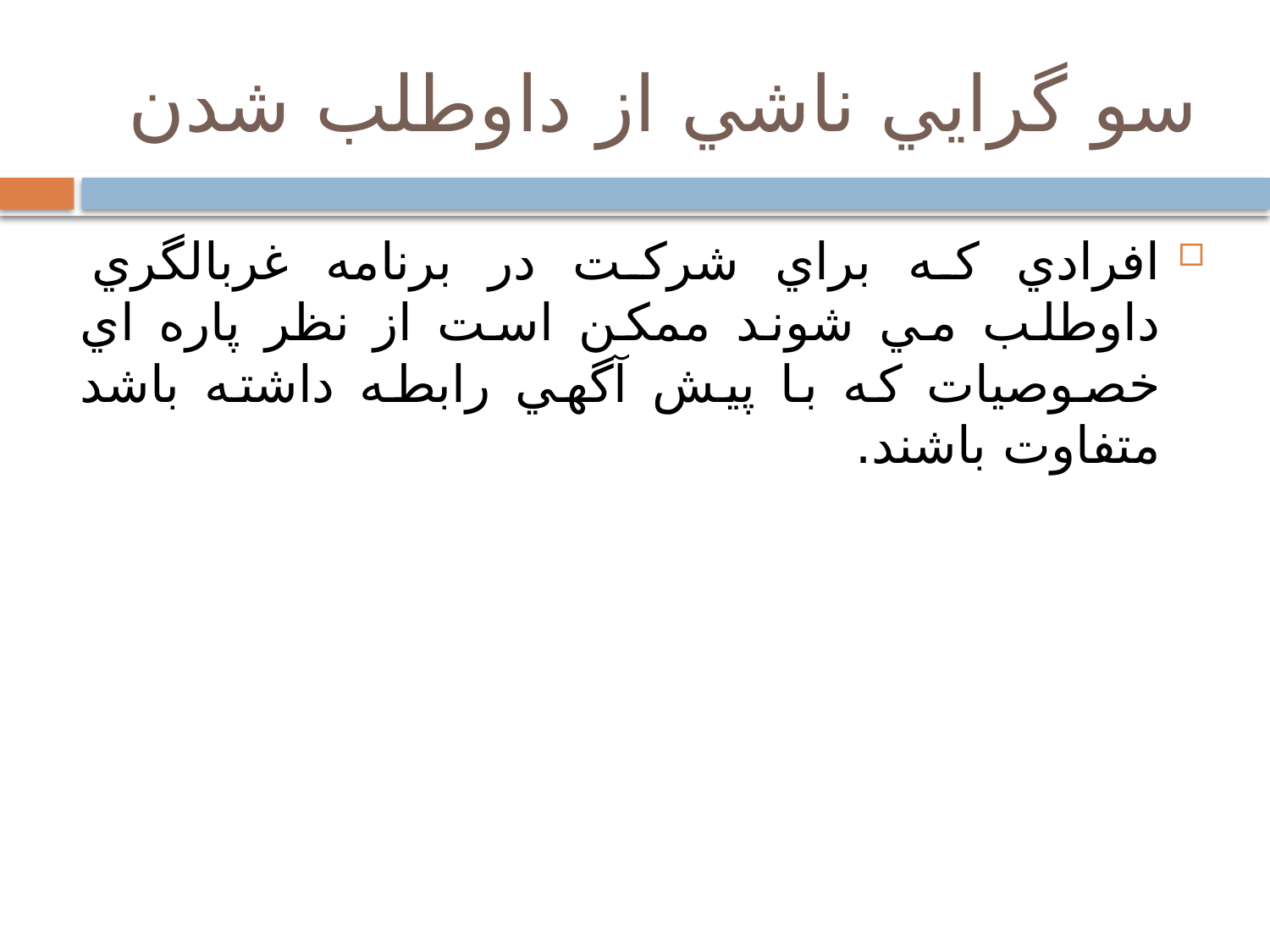

# سو گرايي ناشي از داوطلب شدن
افرادي كه براي شركت در برنامه غربالگري داوطلب مي شوند ممكن است از نظر پاره اي خصوصيات كه با پيش آگهي رابطه داشته باشد متفاوت باشند.